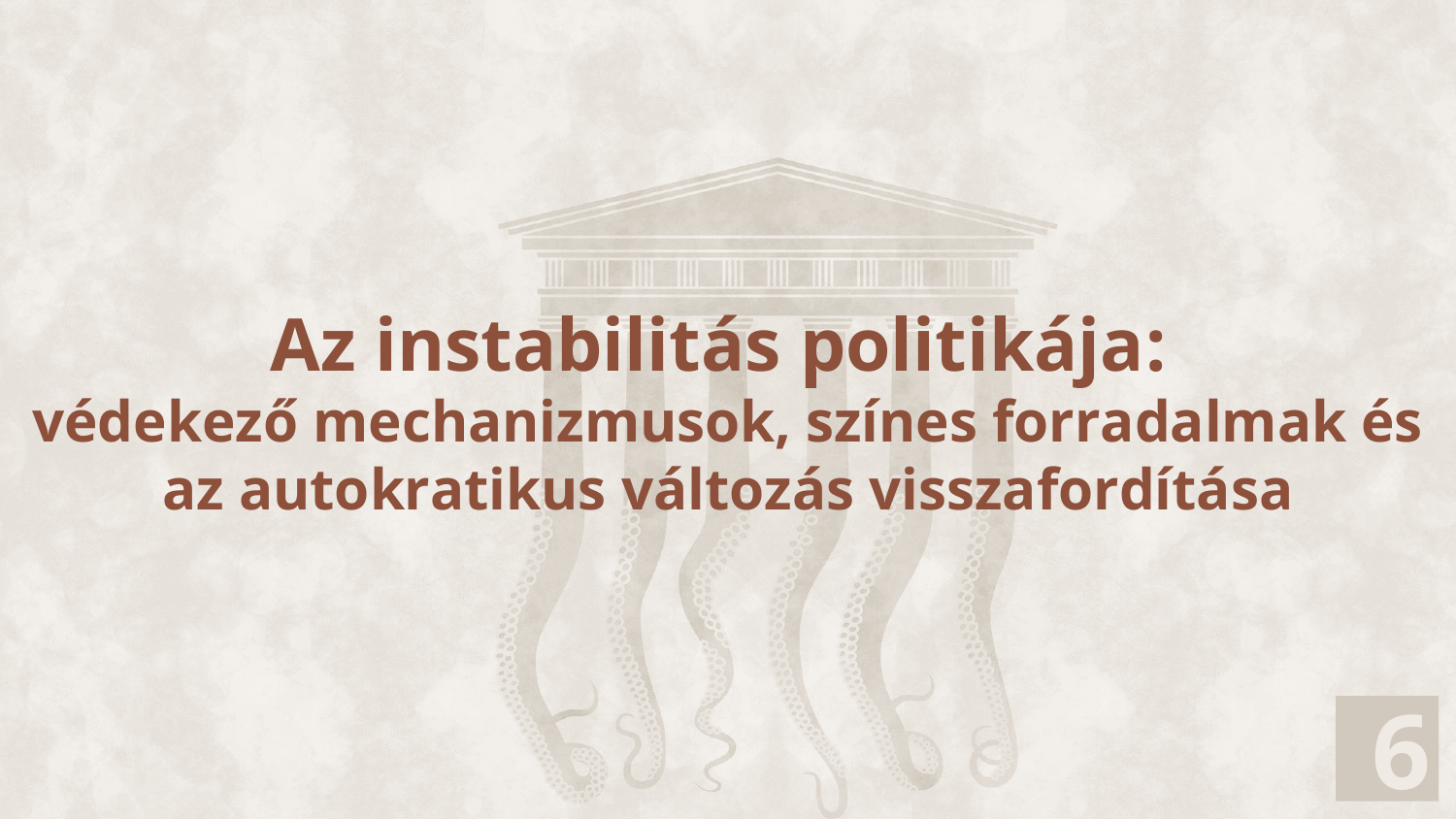

# Az instabilitás politikája: védekező mechanizmusok, színes forradalmak és az autokratikus változás visszafordítása
6